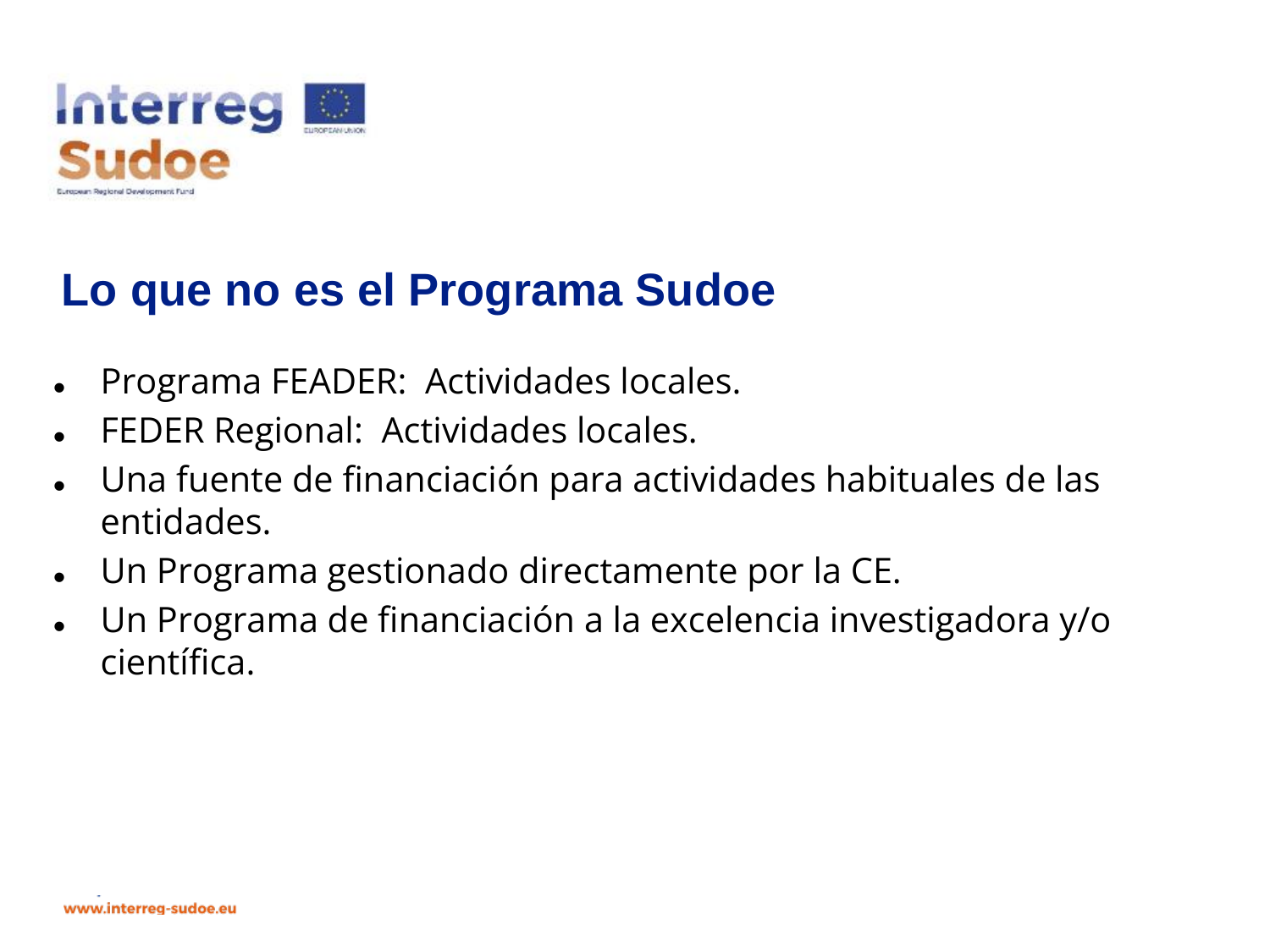

Programa FEADER:  Actividades locales.
FEDER Regional:  Actividades locales.
Una fuente de financiación para actividades habituales de las entidades.
Un Programa gestionado directamente por la CE.
Un Programa de financiación a la excelencia investigadora y/o científica.

# Lo que no es el Programa Sudoe